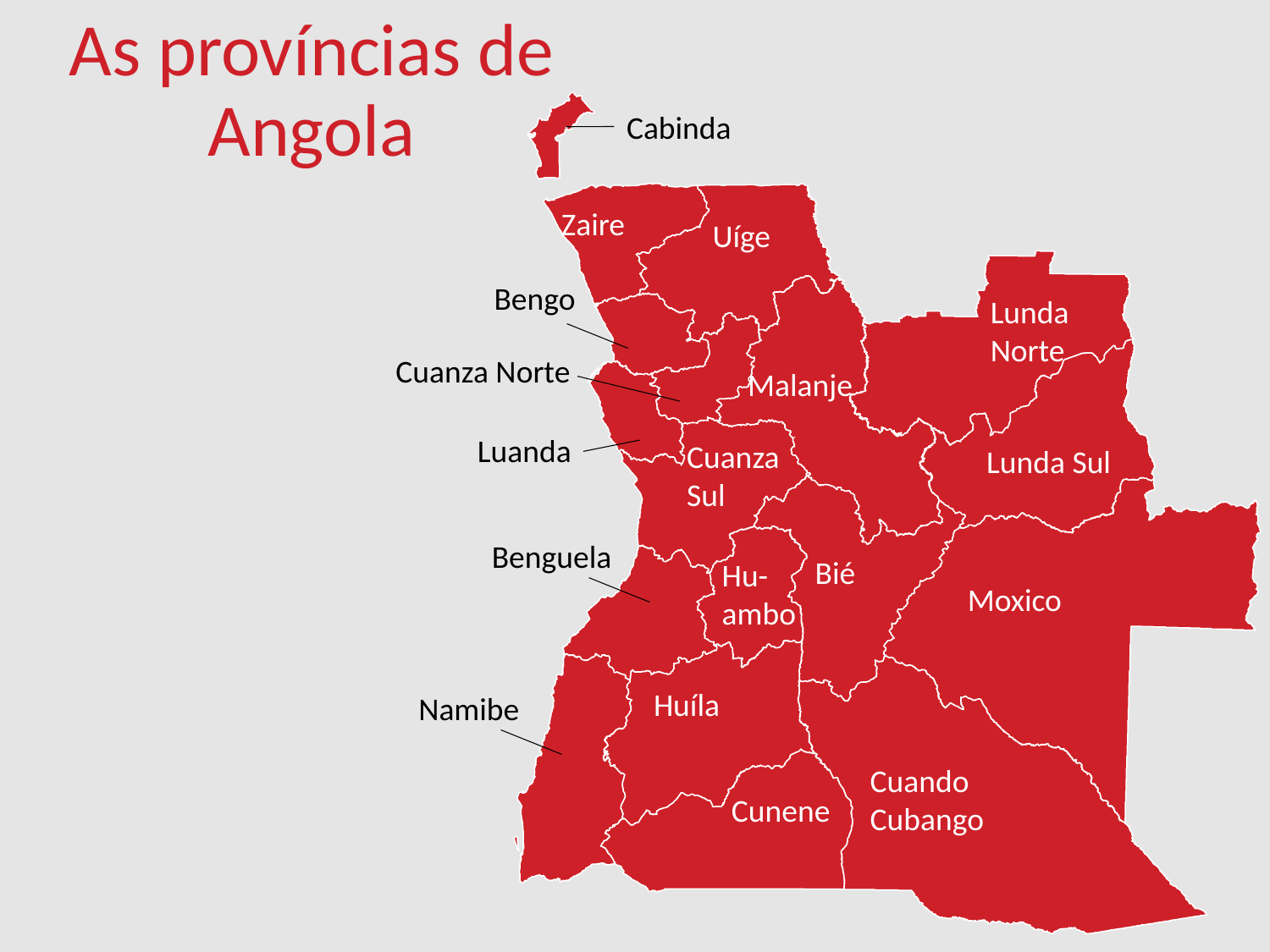

# As províncias de Angola

Cabinda
Zaire
Uíge
Bengo
Lunda Norte
Cuanza Norte
Malanje
Luanda
Cuanza Sul
Lunda Sul
Benguela
Bié
Hu-
ambo
Moxico
Huíla
Namibe
Cuando Cubango
Cunene